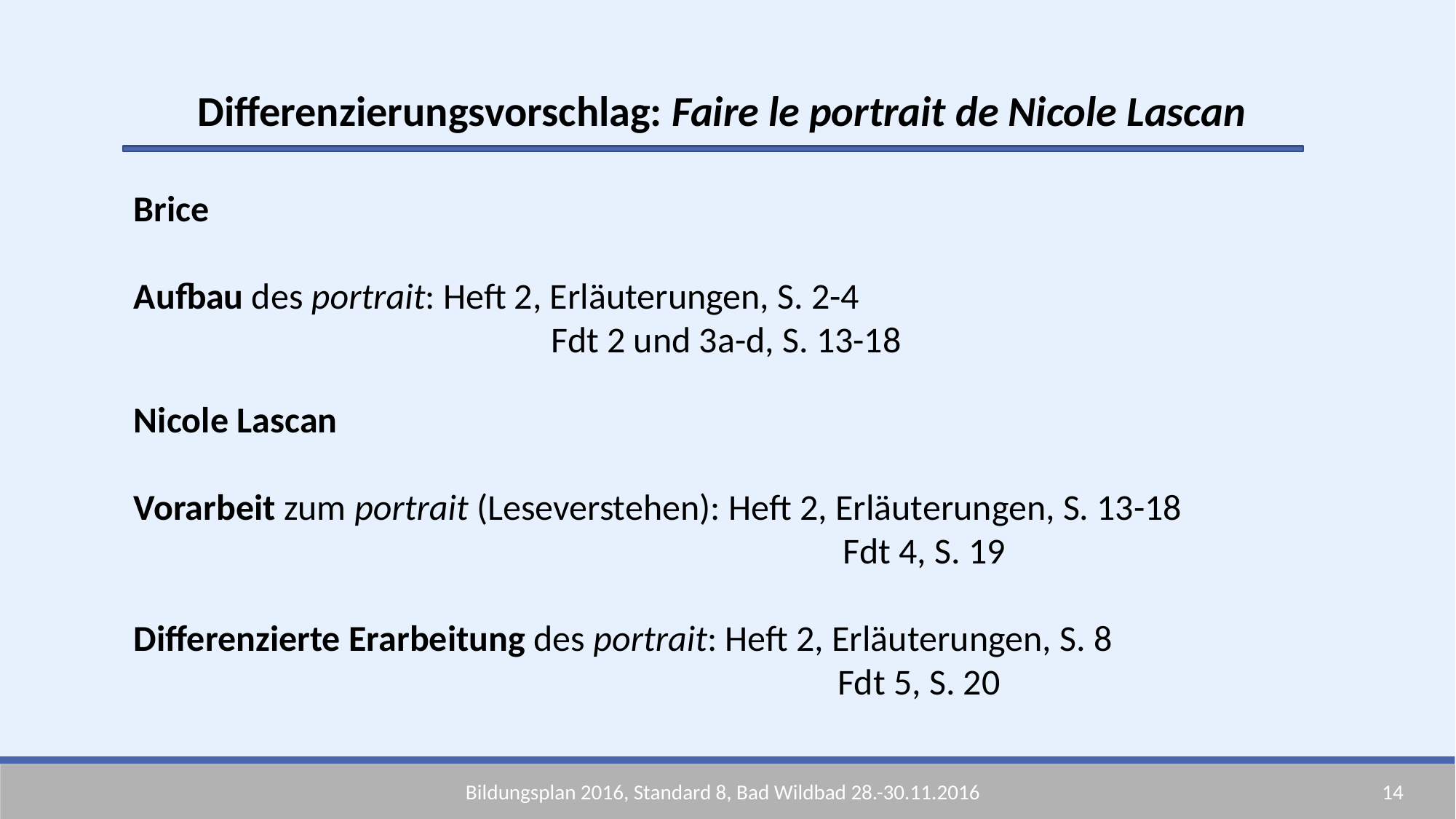

Differenzierungsvorschlag: Faire le portrait de Nicole Lascan

Brice

Aufbau des portrait: Heft 2, Erläuterungen, S. 2-4
 			           Fdt 2 und 3a-d, S. 13-18

Nicole Lascan

Vorarbeit zum portrait (Leseverstehen): Heft 2, Erläuterungen, S. 13-18
					                    Fdt 4, S. 19

Differenzierte Erarbeitung des portrait: Heft 2, Erläuterungen, S. 8
						      Fdt 5, S. 20